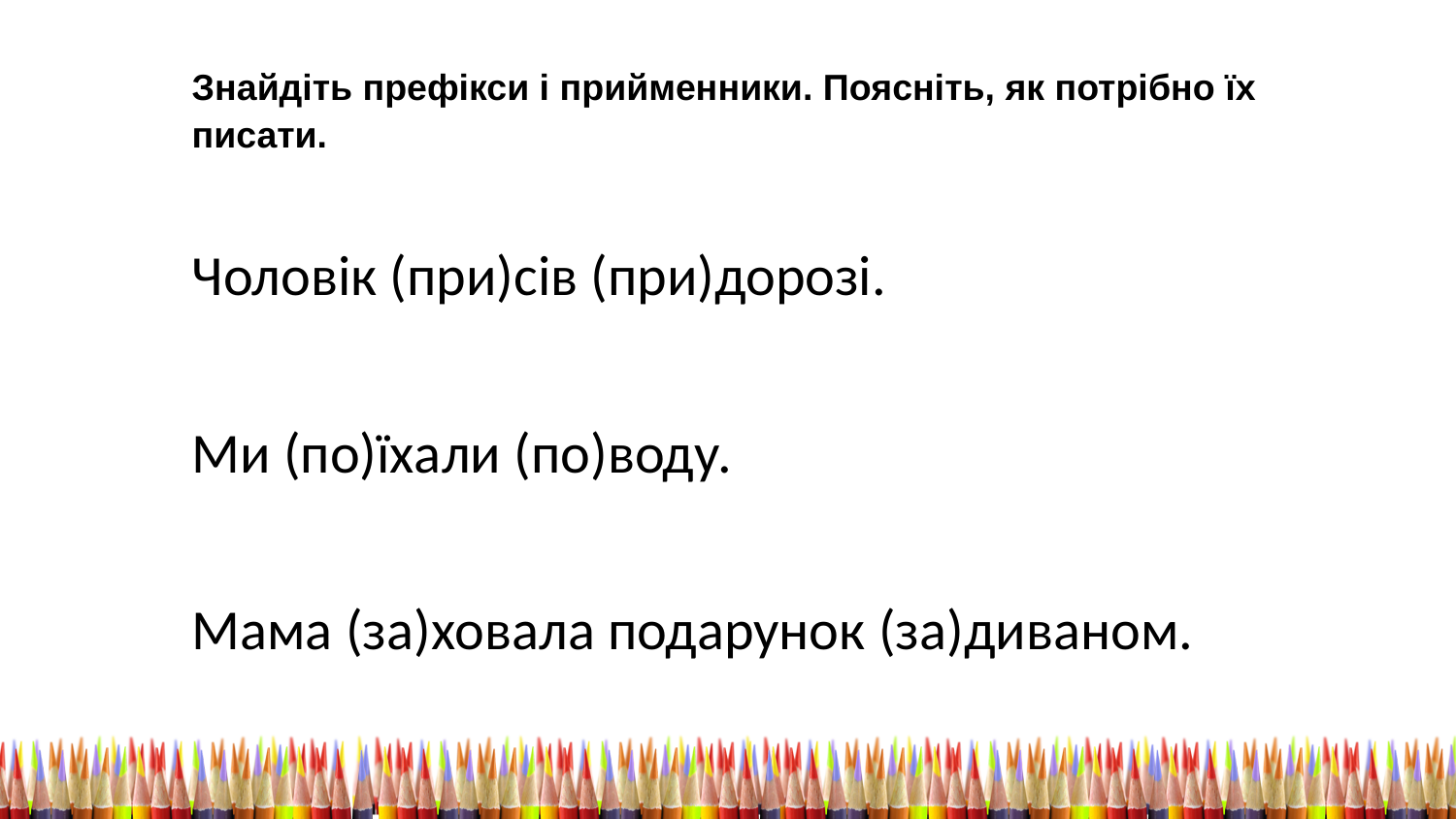

Знайдіть префікси і прийменники. Поясніть, як потрібно їх писати.

Чоловік (при)сів (при)дорозі.

Ми (по)їхали (по)воду.

Мама (за)ховала подарунок (за)диваном.

https://learningapps.org/view1388903